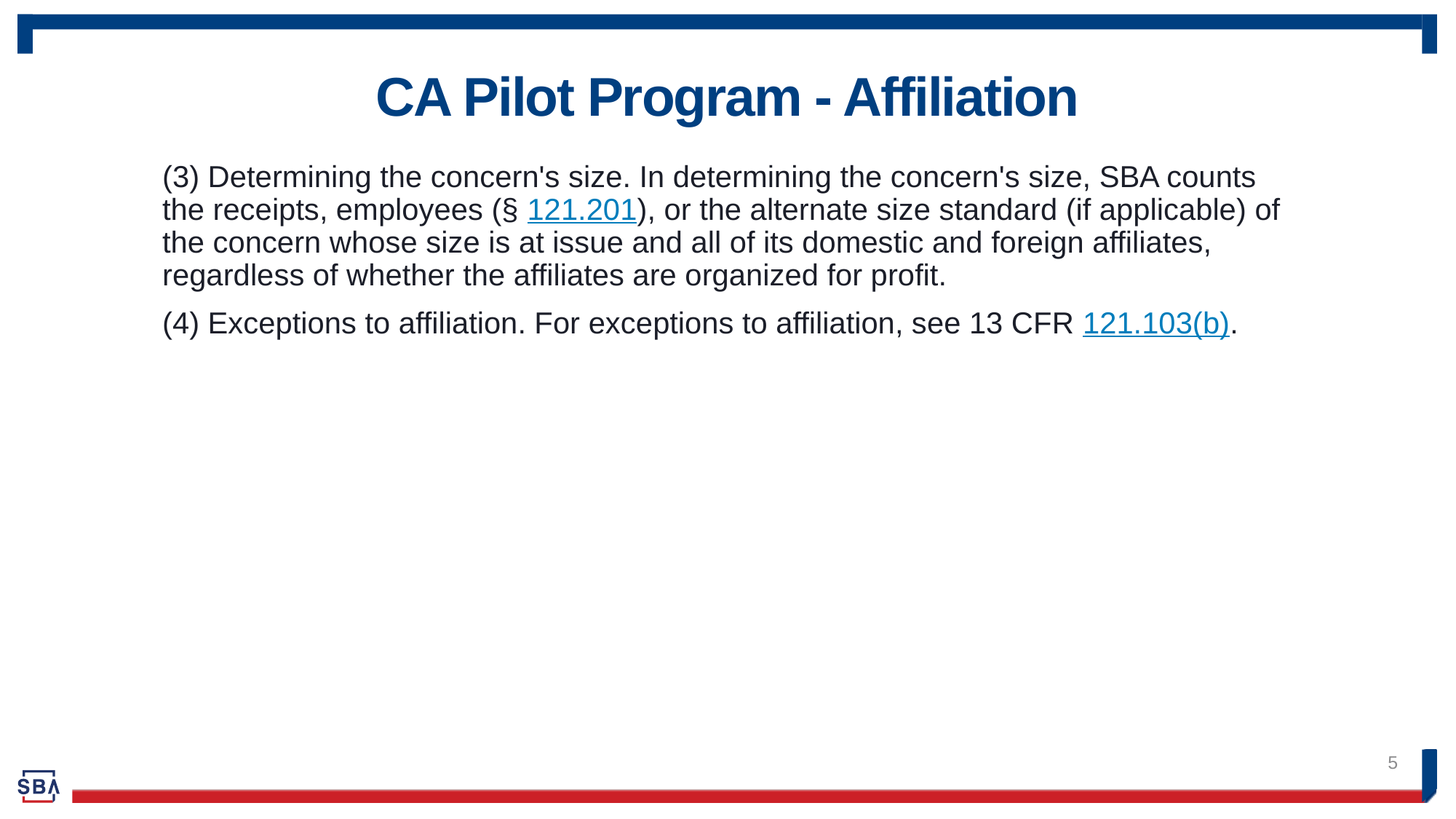

# CA Pilot Program - Affiliation
(3) Determining the concern's size. In determining the concern's size, SBA counts the receipts, employees (§ 121.201), or the alternate size standard (if applicable) of the concern whose size is at issue and all of its domestic and foreign affiliates, regardless of whether the affiliates are organized for profit.
(4) Exceptions to affiliation. For exceptions to affiliation, see 13 CFR 121.103(b).
5